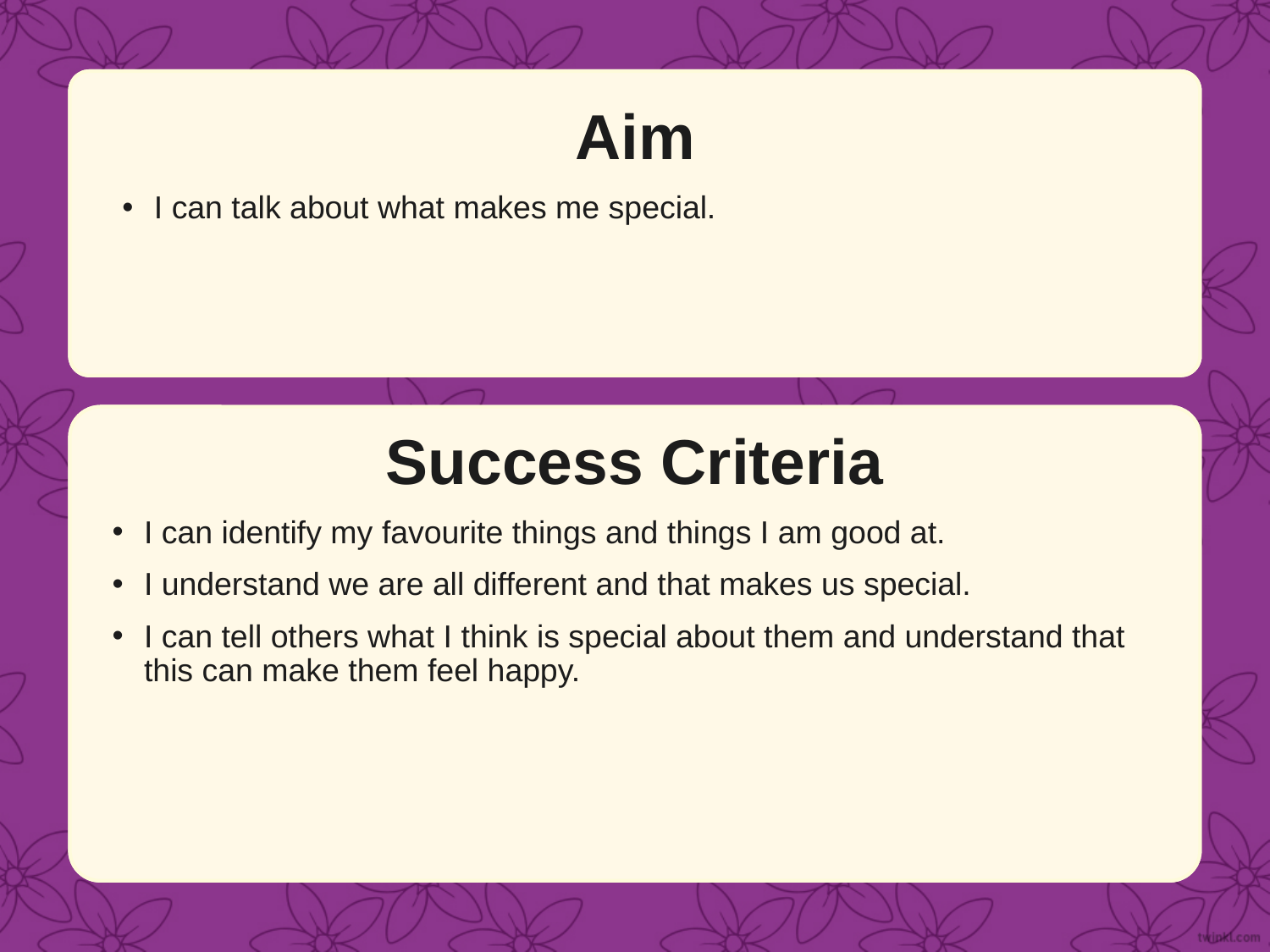

Aim
I can talk about what makes me special.

Success Criteria
I can identify my favourite things and things I am good at.
I understand we are all different and that makes us special.
I can tell others what I think is special about them and understand that this can make them feel happy.